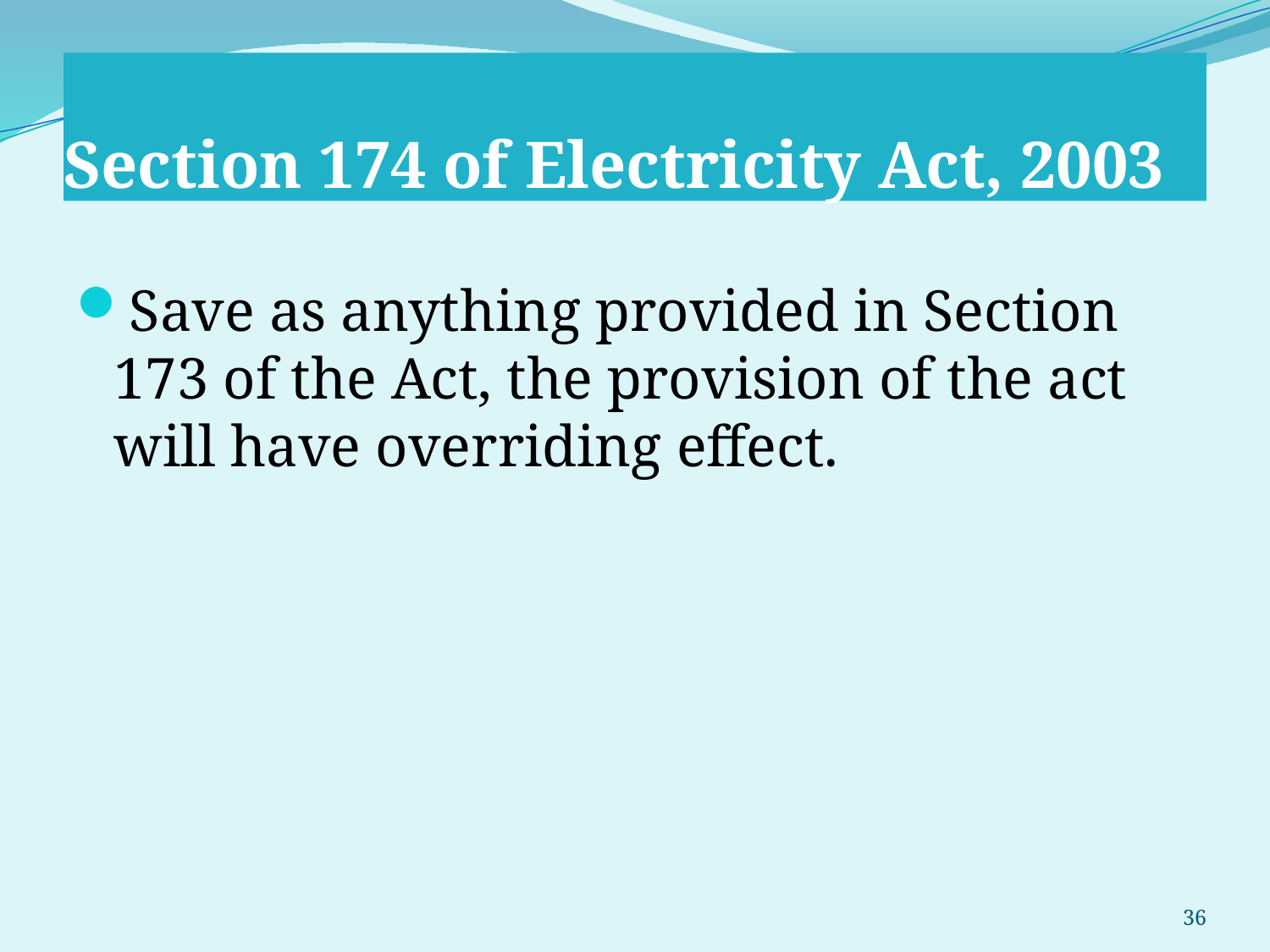

# Section 174 of Electricity Act, 2003
Save as anything provided in Section 173 of the Act, the provision of the act will have overriding effect.

36